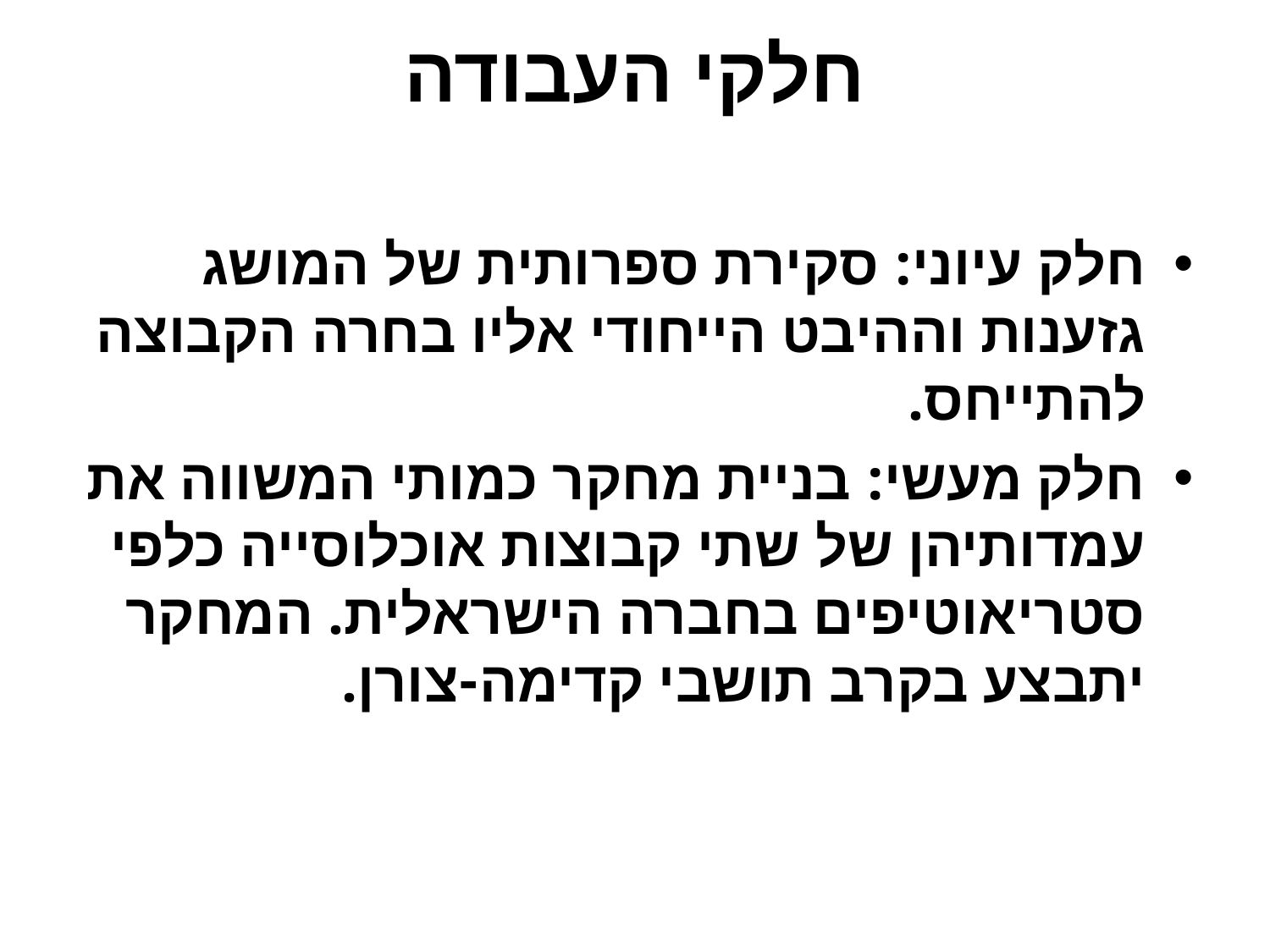

# חלקי העבודה
חלק עיוני: סקירת ספרותית של המושג גזענות וההיבט הייחודי אליו בחרה הקבוצה להתייחס.
חלק מעשי: בניית מחקר כמותי המשווה את עמדותיהן של שתי קבוצות אוכלוסייה כלפי סטריאוטיפים בחברה הישראלית. המחקר יתבצע בקרב תושבי קדימה-צורן.